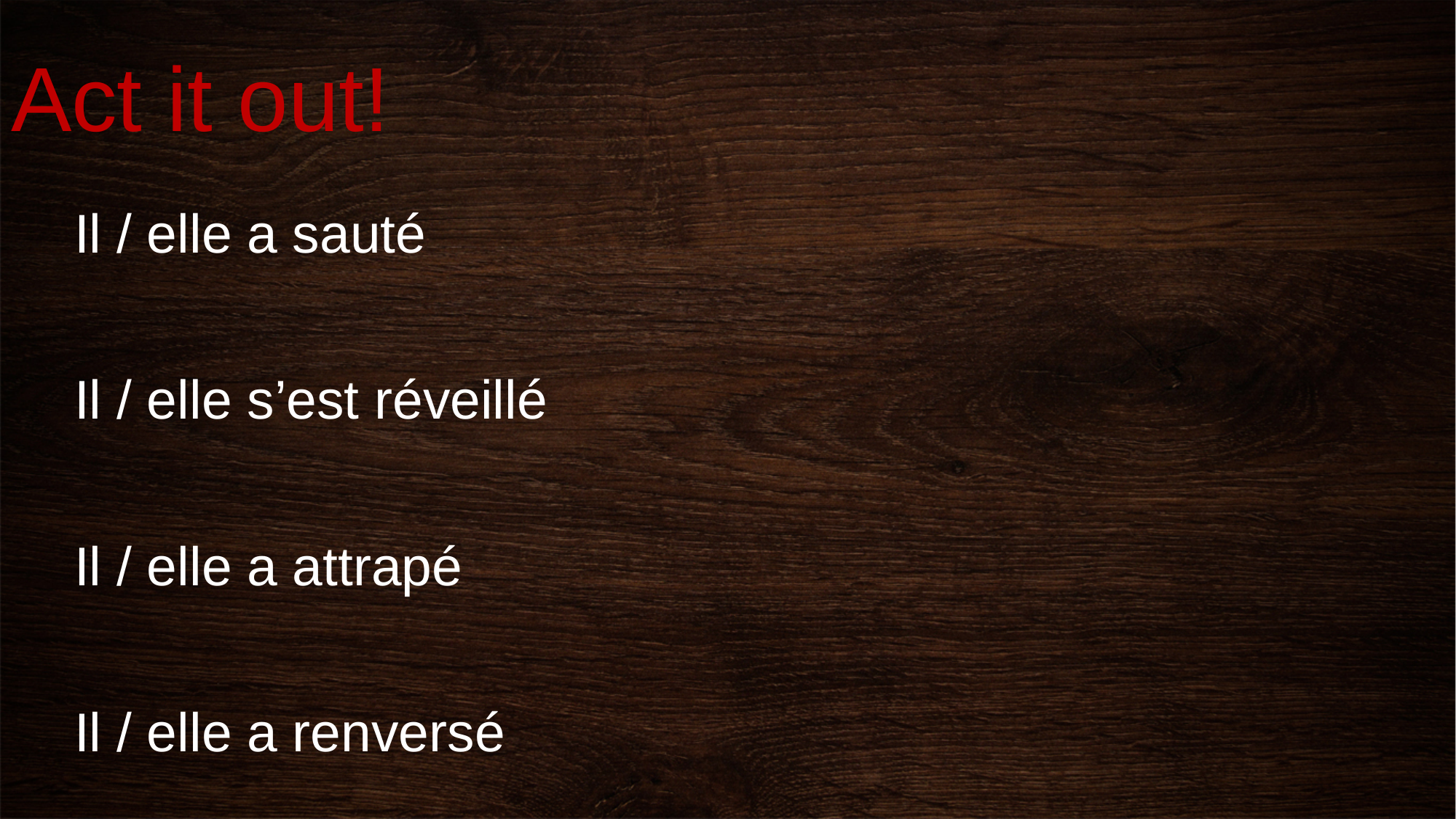

# Act it out!
Il / elle a sauté

Il / elle s’est réveillé

Il / elle a attrapé

Il / elle a renversé